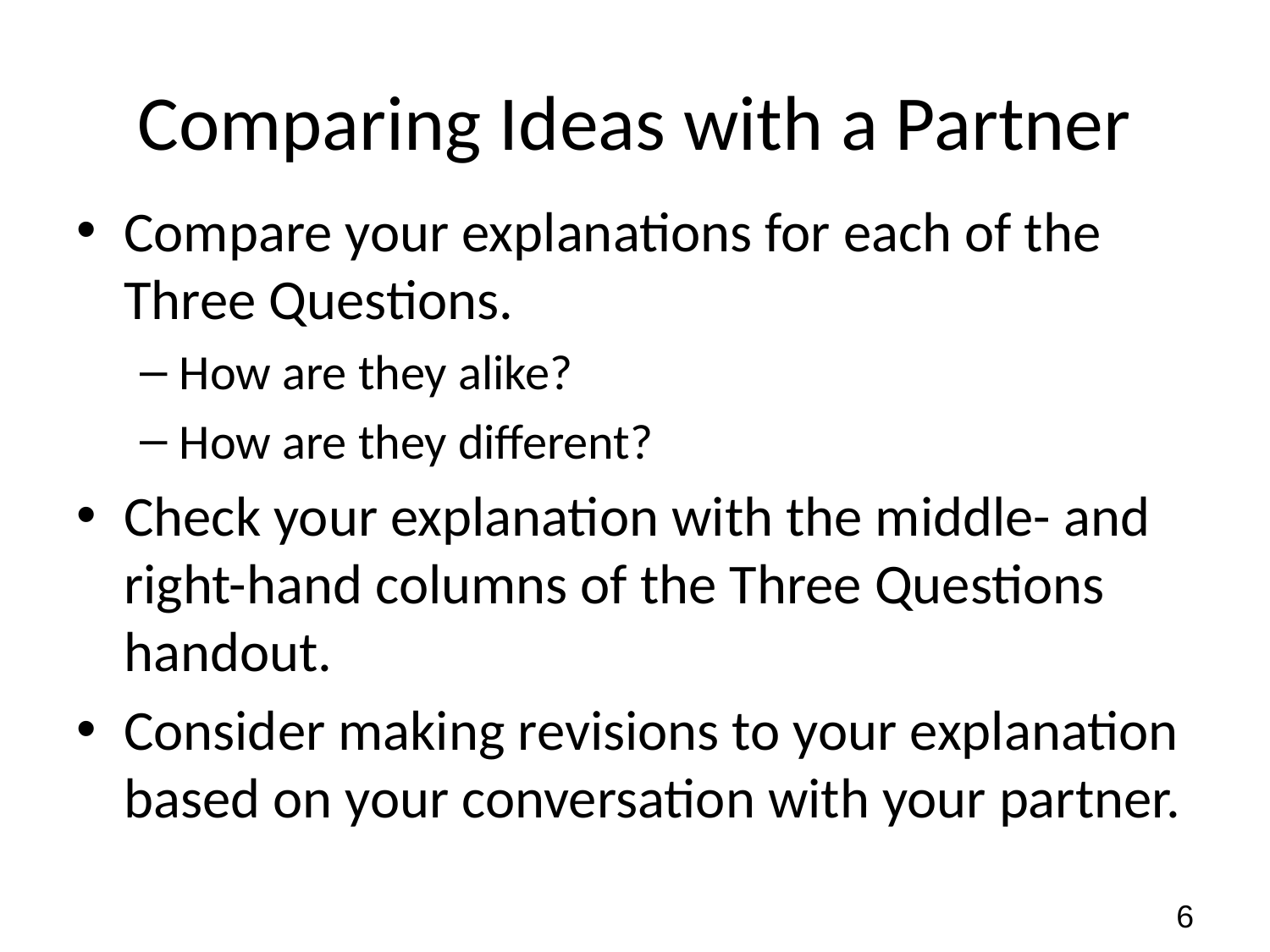

# Comparing Ideas with a Partner
Compare your explanations for each of the Three Questions.
How are they alike?
How are they different?
Check your explanation with the middle- and right-hand columns of the Three Questions handout.
Consider making revisions to your explanation based on your conversation with your partner.
6